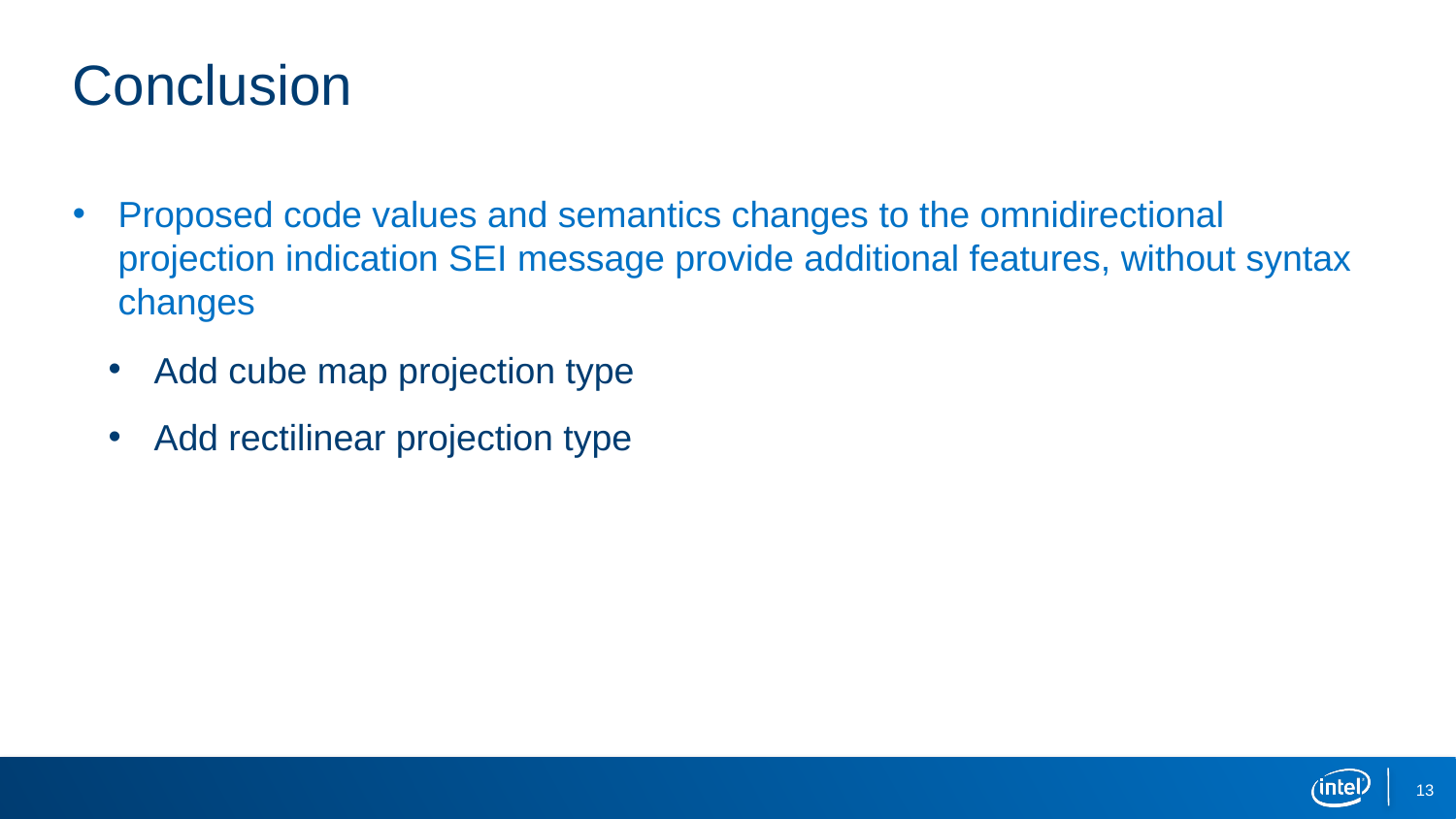

# Conclusion
Proposed code values and semantics changes to the omnidirectional projection indication SEI message provide additional features, without syntax changes
Add cube map projection type
Add rectilinear projection type

13